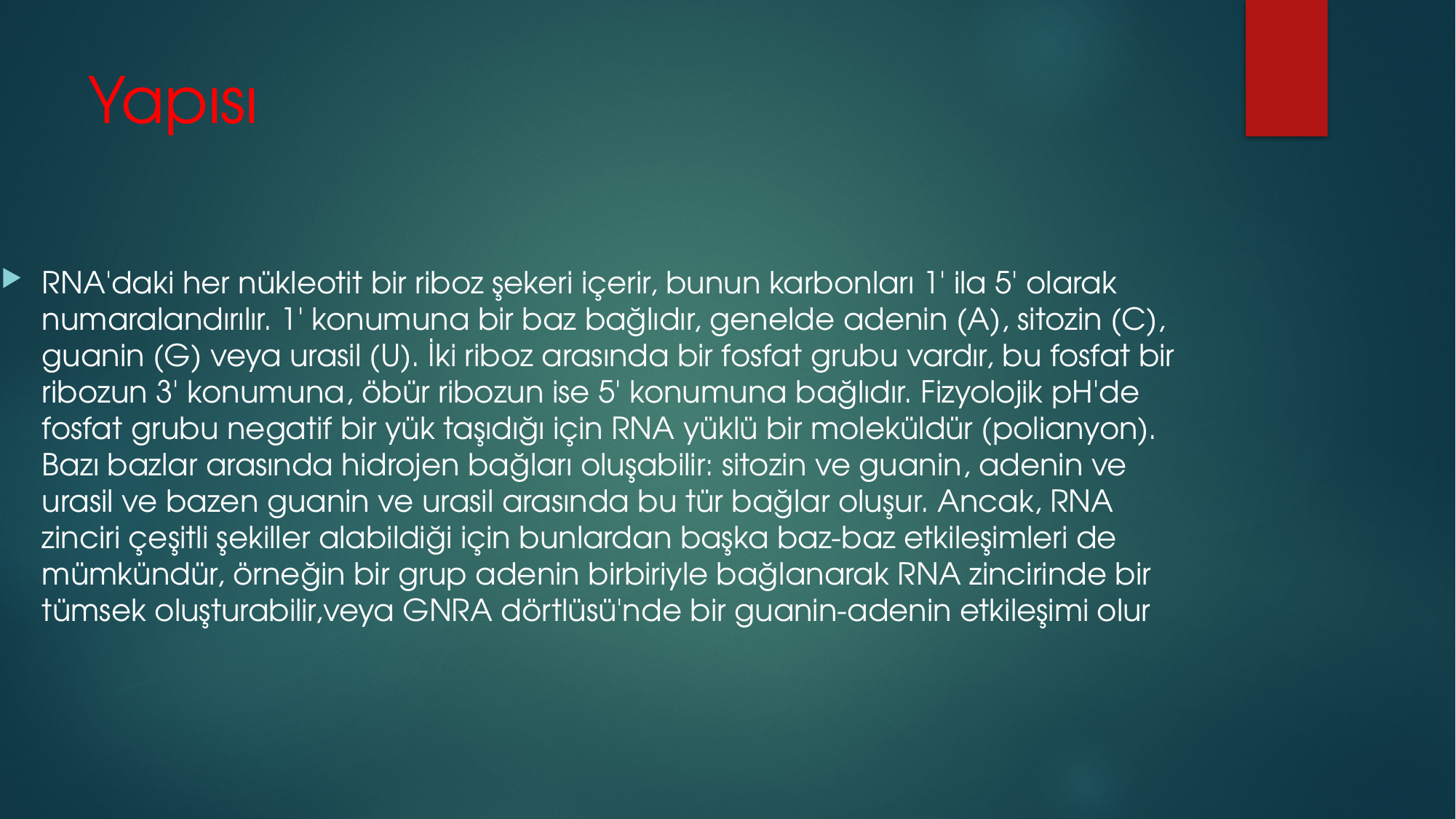

# Yapısı
RNA'daki her nükleotit bir riboz şekeri içerir, bunun karbonları 1' ila 5' olarak numaralandırılır. 1' konumuna bir baz bağlıdır, genelde adenin (A), sitozin (C), guanin (G) veya urasil (U). İki riboz arasında bir fosfat grubu vardır, bu fosfat bir ribozun 3' konumuna, öbür ribozun ise 5' konumuna bağlıdır. Fizyolojik pH'de fosfat grubu negatif bir yük taşıdığı için RNA yüklü bir moleküldür (polianyon). Bazı bazlar arasında hidrojen bağları oluşabilir: sitozin ve guanin, adenin ve urasil ve bazen guanin ve urasil arasında bu tür bağlar oluşur. Ancak, RNA zinciri çeşitli şekiller alabildiği için bunlardan başka baz-baz etkileşimleri de mümkündür, örneğin bir grup adenin birbiriyle bağlanarak RNA zincirinde bir tümsek oluşturabilir,veya GNRA dörtlüsü'nde bir guanin-adenin etkileşimi olur